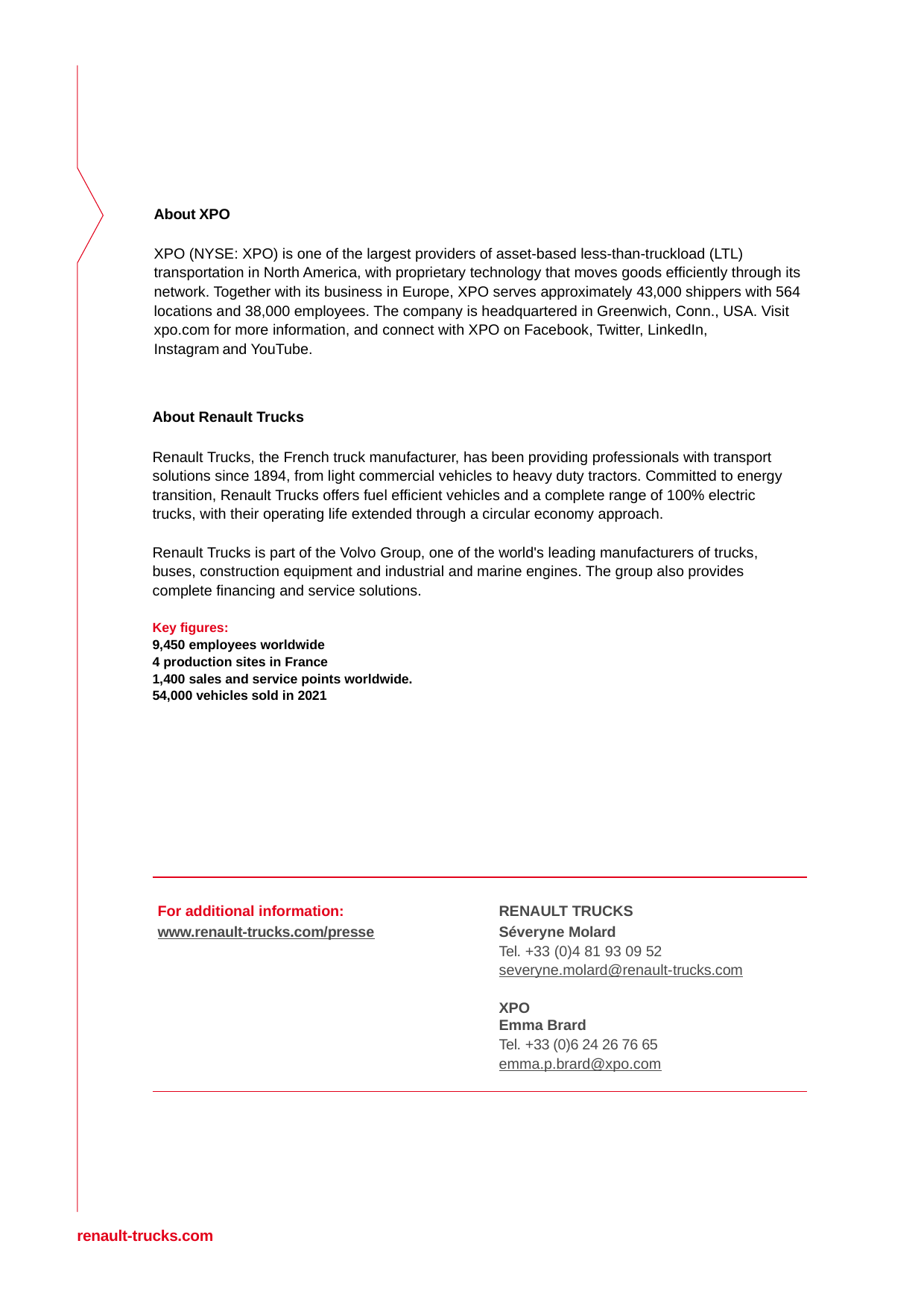

About XPO

XPO (NYSE: XPO) is one of the largest providers of asset-based less-than-truckload (LTL) transportation in North America, with proprietary technology that moves goods efficiently through its network. Together with its business in Europe, XPO serves approximately 43,000 shippers with 564 locations and 38,000 employees. The company is headquartered in Greenwich, Conn., USA. Visit xpo.com for more information, and connect with XPO on Facebook, Twitter, LinkedIn, Instagram and YouTube.
About Renault Trucks

Renault Trucks, the French truck manufacturer, has been providing professionals with transport solutions since 1894, from light commercial vehicles to heavy duty tractors. Committed to energy transition, Renault Trucks offers fuel efficient vehicles and a complete range of 100% electric trucks, with their operating life extended through a circular economy approach.

Renault Trucks is part of the Volvo Group, one of the world's leading manufacturers of trucks, buses, construction equipment and industrial and marine engines. The group also provides complete financing and service solutions.

Key figures:
9,450 employees worldwide
4 production sites in France
1,400 sales and service points worldwide.
54,000 vehicles sold in 2021

RENAULT TRUCKS
Séveryne Molard
Tel. +33 (0)4 81 93 09 52
severyne.molard@renault-trucks.com
For additional information:
www.renault-trucks.com/presse
XPO
Emma Brard
Tel. +33 (0)6 24 26 76 65
emma.p.brard@xpo.com

renault-trucks.com